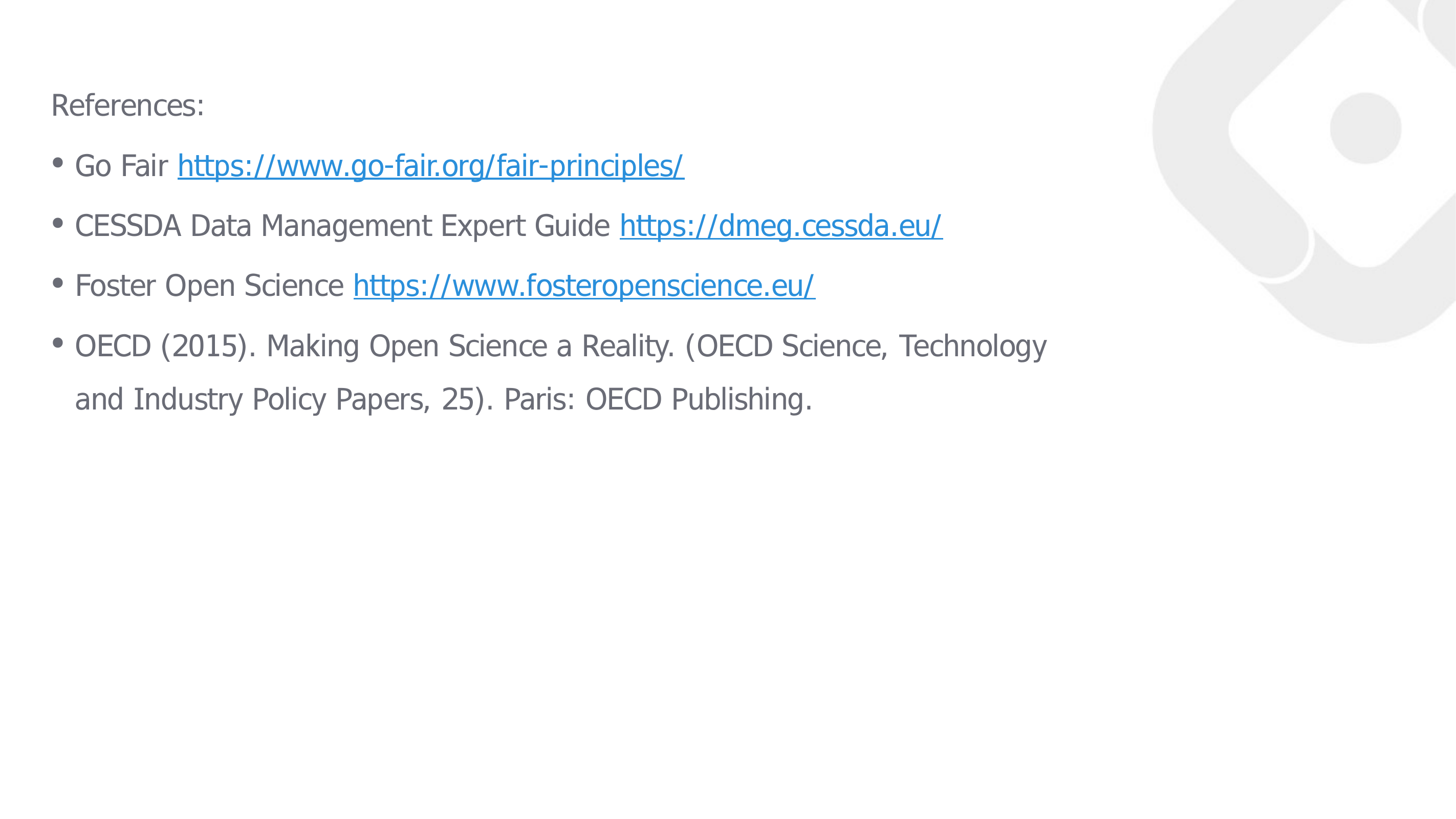

References:
Go Fair https://www.go-fair.org/fair-principles/
CESSDA Data Management Expert Guide https://dmeg.cessda.eu/
Foster Open Science https://www.fosteropenscience.eu/
OECD (2015). Making Open Science a Reality. (OECD Science, Technology and Industry Policy Papers, 25). Paris: OECD Publishing.